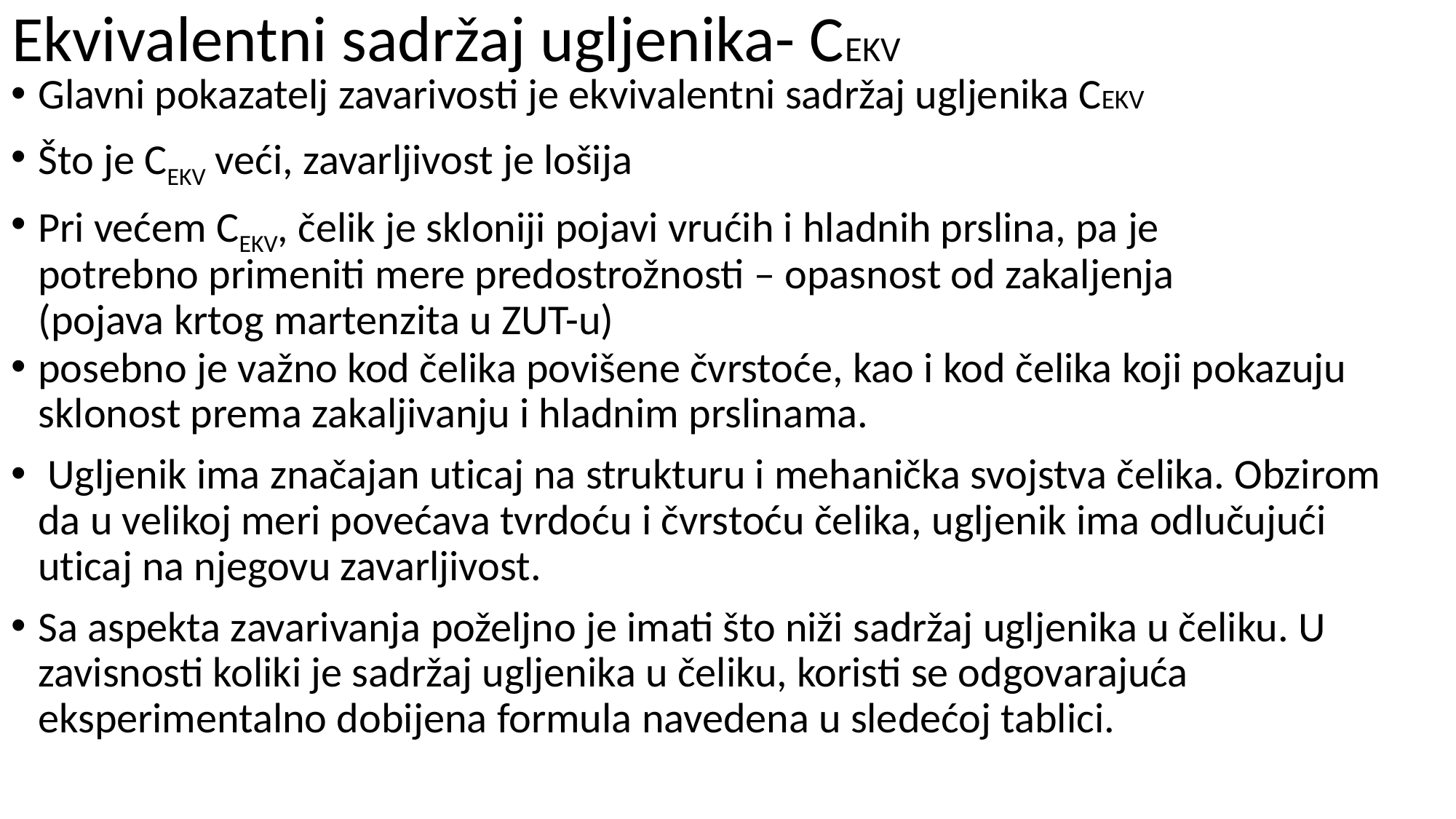

# Ekvivalentni sadržaj ugljenika- CEKV
Glavni pokazatelj zavarivosti je ekvivalentni sadržaj ugljenika CEKV
Što je CEKV veći, zavarljivost je lošija
Pri većem CEKV, čelik je skloniji pojavi vrućih i hladnih prslina, pa je potrebno primeniti mere predostrožnosti – opasnost od zakaljenja (pojava krtog martenzita u ZUT-u)

posebno je važno kod čelika povišene čvrstoće, kao i kod čelika koji pokazuju sklonost prema zakaljivanju i hladnim prslinama.
 Ugljenik ima značajan uticaj na strukturu i mehanička svojstva čelika. Obzirom da u velikoj meri povećava tvrdoću i čvrstoću čelika, ugljenik ima odlučujući uticaj na njegovu zavarljivost.
Sa aspekta zavarivanja poželjno je imati što niži sadržaj ugljenika u čeliku. U zavisnosti koliki je sadržaj ugljenika u čeliku, koristi se odgovarajuća eksperimentalno dobijena formula navedena u sledećoj tablici.